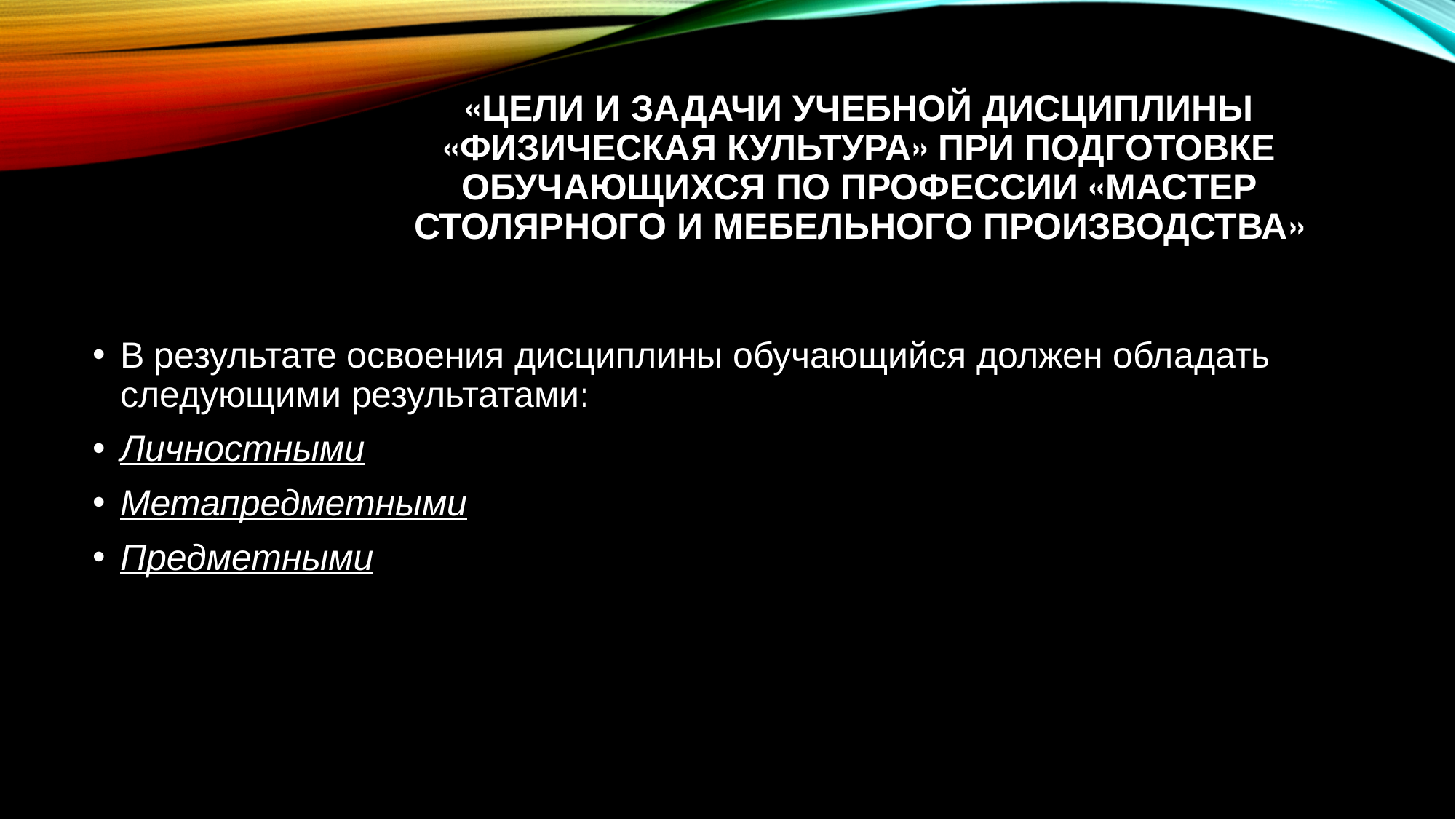

# «Цели и задачи учебной дисциплины «Физическая культура» при подготовке обучающихся по профессии «Мастер столярного и мебельного производства»
В результате освоения дисциплины обучающийся должен обладать следующими результатами:
Личностными
Метапредметными
Предметными